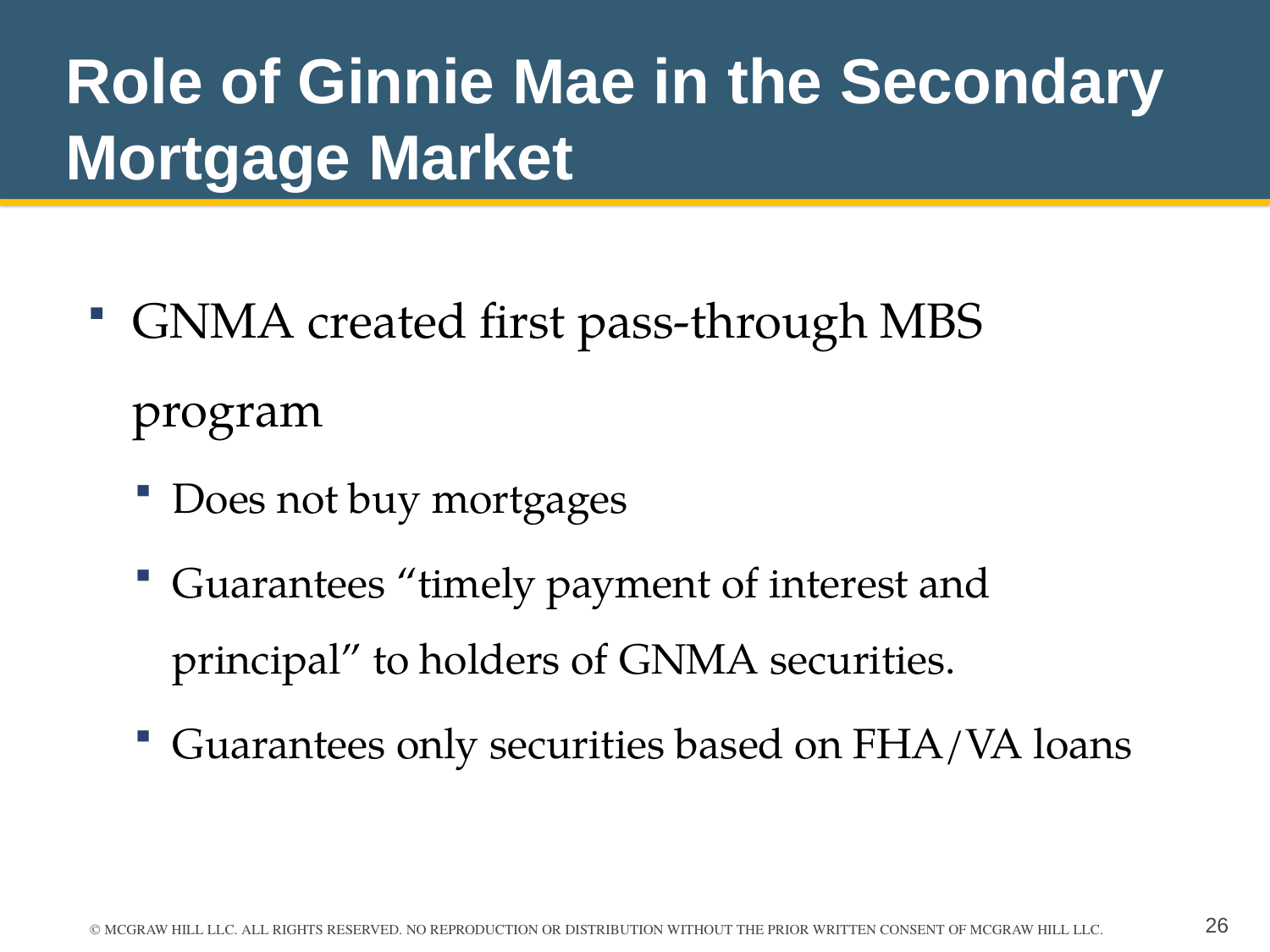

# Role of Ginnie Mae in the Secondary Mortgage Market
GNMA created first pass-through MBS program
Does not buy mortgages
Guarantees “timely payment of interest and principal” to holders of GNMA securities.
Guarantees only securities based on FHA/VA loans
© MCGRAW HILL LLC. ALL RIGHTS RESERVED. NO REPRODUCTION OR DISTRIBUTION WITHOUT THE PRIOR WRITTEN CONSENT OF MCGRAW HILL LLC.
26